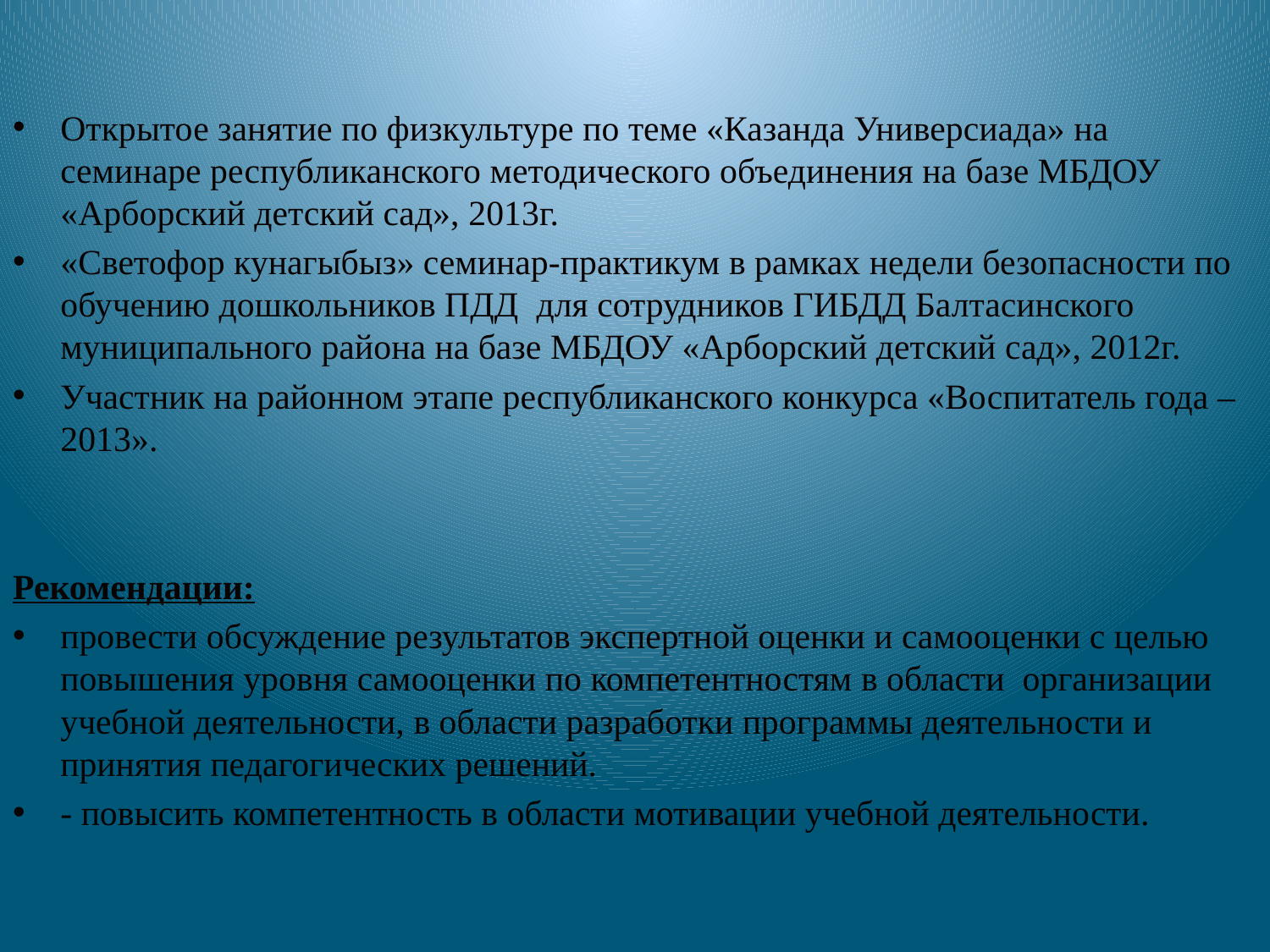

Открытое занятие по физкультуре по теме «Казанда Универсиада» на семинаре республиканского методического объединения на базе МБДОУ «Арборский детский сад», 2013г.
«Светофор кунагыбыз» семинар-практикум в рамках недели безопасности по обучению дошкольников ПДД  для сотрудников ГИБДД Балтасинского муниципального района на базе МБДОУ «Арборский детский сад», 2012г.
Участник на районном этапе республиканского конкурса «Воспитатель года – 2013».

Рекомендации:
провести обсуждение результатов экспертной оценки и самооценки с целью повышения уровня самооценки по компетентностям в области  организации учебной деятельности, в области разработки программы деятельности и принятия педагогических решений.
- повысить компетентность в области мотивации учебной деятельности.